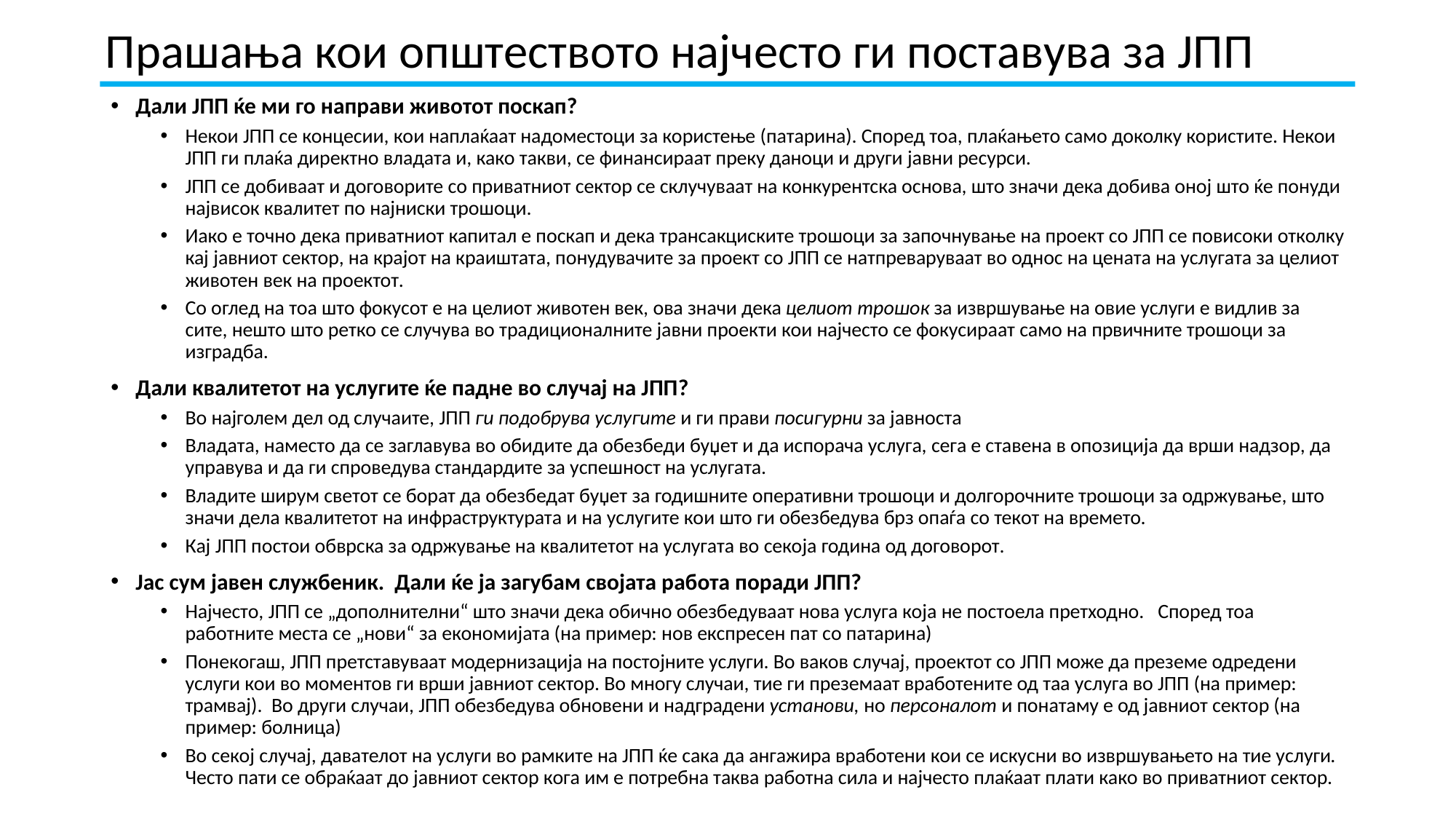

# Прашања кои општеството најчесто ги поставува за ЈПП
Дали ЈПП ќе ми го направи животот поскап?
Некои ЈПП се концесии, кои наплаќаат надоместоци за користење (патарина). Според тоа, плаќањето само доколку користите. Некои ЈПП ги плаќа директно владата и, како такви, се финансираат преку даноци и други јавни ресурси.
ЈПП се добиваат и договорите со приватниот сектор се склучуваат на конкурентска основа, што значи дека добива оној што ќе понуди највисок квалитет по најниски трошоци.
Иако е точно дека приватниот капитал е поскап и дека трансакциските трошоци за започнување на проект со ЈПП се повисоки отколку кај јавниот сектор, на крајот на краиштата, понудувачите за проект со ЈПП се натпреваруваат во однос на цената на услугата за целиот животен век на проектот.
Со оглед на тоа што фокусот е на целиот животен век, ова значи дека целиот трошок за извршување на овие услуги е видлив за сите, нешто што ретко се случува во традиционалните јавни проекти кои најчесто се фокусираат само на првичните трошоци за изградба.
Дали квалитетот на услугите ќе падне во случај на ЈПП?
Во најголем дел од случаите, ЈПП ги подобрува услугите и ги прави посигурни за јавноста
Владата, наместо да се заглавува во обидите да обезбеди буџет и да испорача услуга, сега е ставена в опозиција да врши надзор, да управува и да ги спроведува стандардите за успешност на услугата.
Владите ширум светот се борат да обезбедат буџет за годишните оперативни трошоци и долгорочните трошоци за одржување, што значи дела квалитетот на инфраструктурата и на услугите кои што ги обезбедува брз опаѓа со текот на времето.
Кај ЈПП постои обврска за одржување на квалитетот на услугата во секоја година од договорот.
Јас сум јавен службеник.  Дали ќе ја загубам својата работа поради ЈПП?
Најчесто, ЈПП се „дополнителни“ што значи дека обично обезбедуваат нова услуга која не постоела претходно.   Според тоа работните места се „нови“ за економијата (на пример: нов експресен пат со патарина)
Понекогаш, ЈПП претставуваат модернизација на постојните услуги. Во ваков случај, проектот со ЈПП може да преземе одредени услуги кои во моментов ги врши јавниот сектор. Во многу случаи, тие ги преземаат вработените од таа услуга во ЈПП (на пример: трамвај).  Во други случаи, ЈПП обезбедува обновени и надградени установи, но персоналот и понатаму е од јавниот сектор (на пример: болница)
Во секој случај, давателот на услуги во рамките на ЈПП ќе сака да ангажира вработени кои се искусни во извршувањето на тие услуги. Често пати се обраќаат до јавниот сектор кога им е потребна таква работна сила и најчесто плаќаат плати како во приватниот сектор.